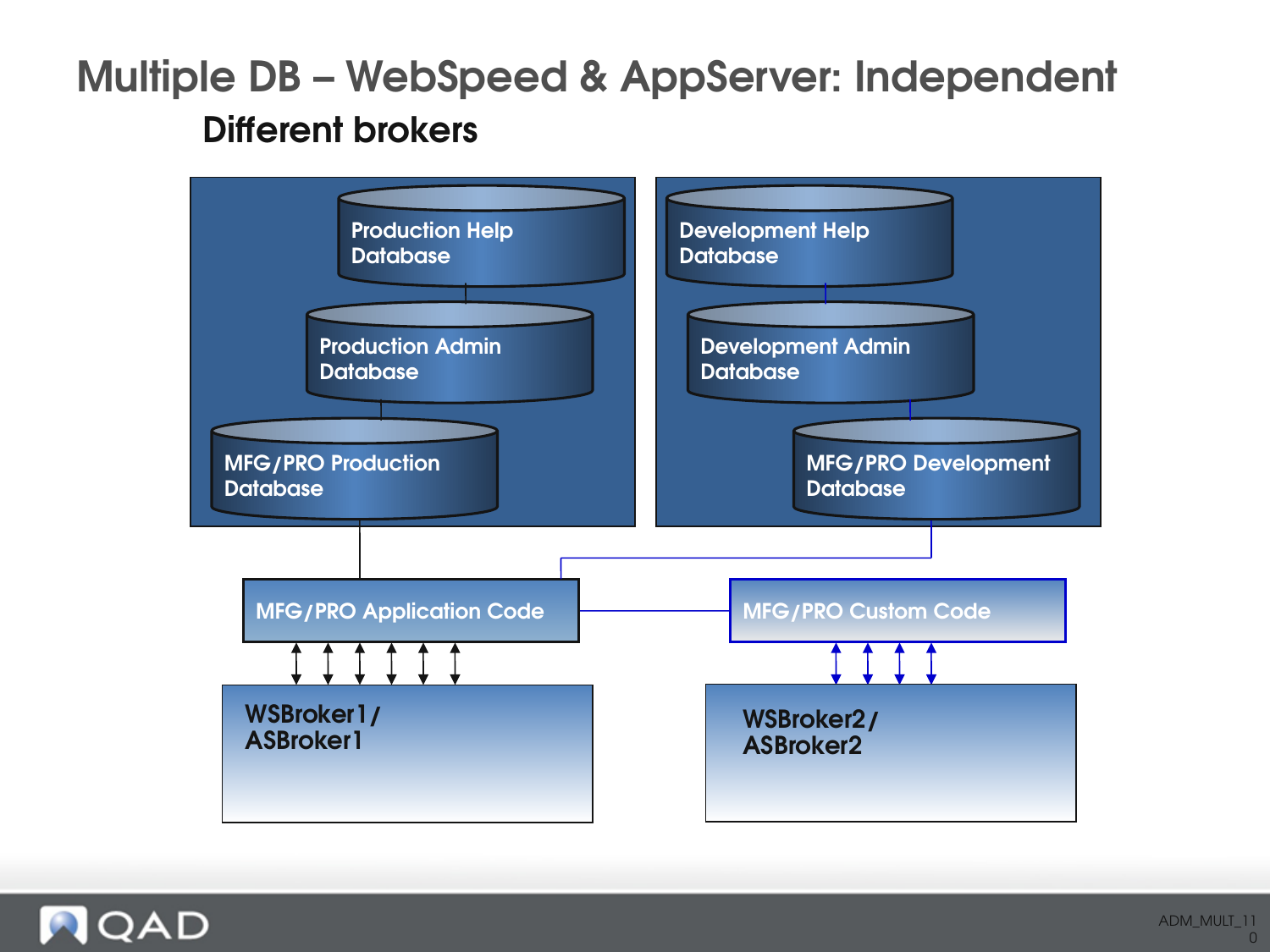

# Multiple DB – WebSpeed & AppServer: Independent
Different brokers

Production Help
Database
Development Help
Database

Production Admin
Database
Development Admin
Database

MFG/PRO Production
Database
MFG/PRO Development
Database

MFG/PRO Application Code
MFG/PRO Custom Code

WSBroker1/ASBroker1
WSBroker2/ASBroker2
ADM_MULT_110